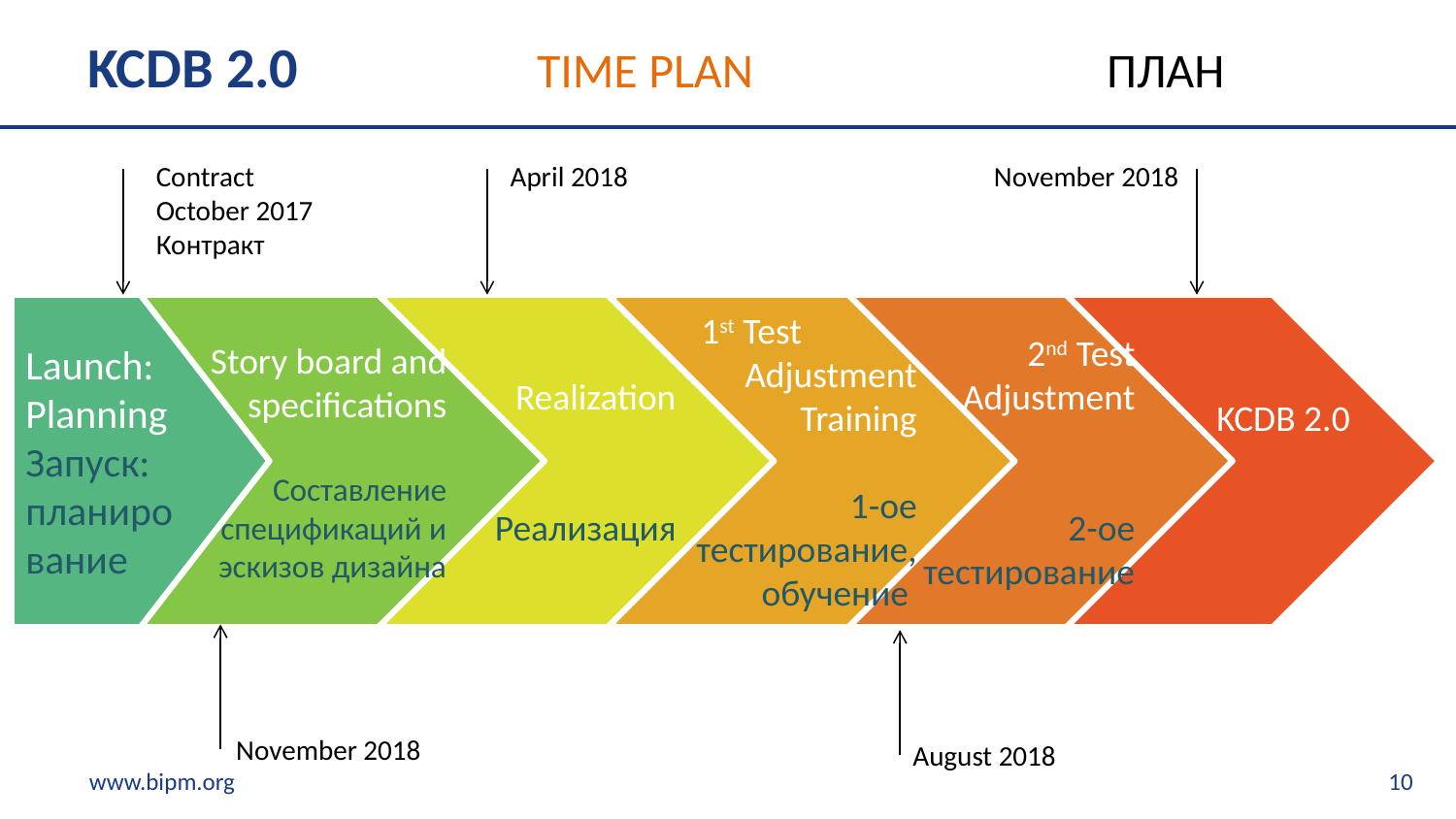

# KCDB 2.0         	 TIME PLAN 			ПЛАН
Contract
October 2017
Контракт
April 2018
November 2018
Launch:
Planning
Запуск: планирование
Story board and specifications

Составление спецификаций и эскизов дизайна
      Realization

Реализация
1st Test
Adjustment
Training

1-ое тестирование, обучение
2nd Test Adjustment

2-ое тестирование
KCDB 2.0

November 2018
August 2018